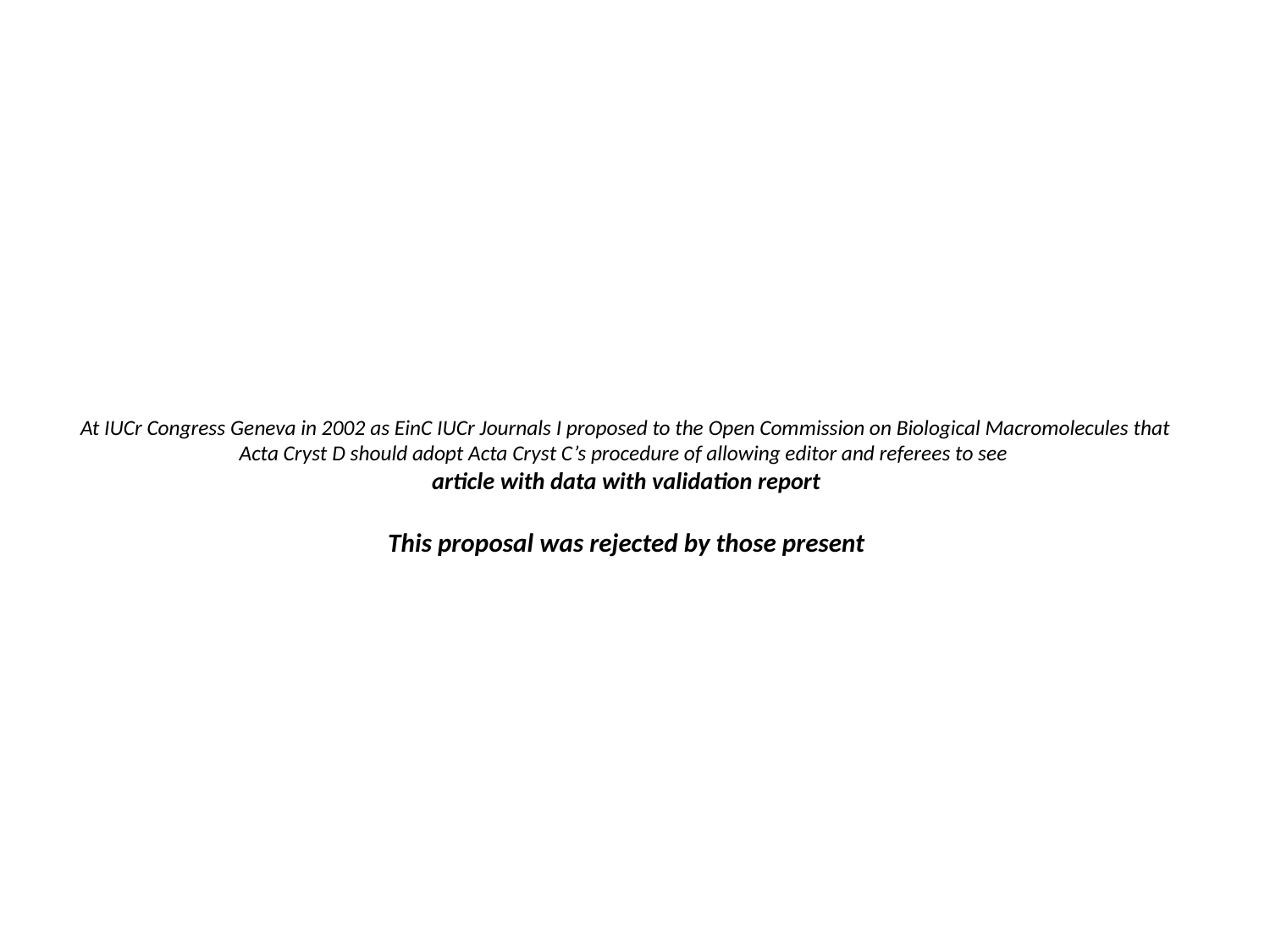

# At IUCr Congress Geneva in 2002 as EinC IUCr Journals I proposed to the Open Commission on Biological Macromolecules that Acta Cryst D should adopt Acta Cryst C’s procedure of allowing editor and referees to see article with data with validation report This proposal was rejected by those present